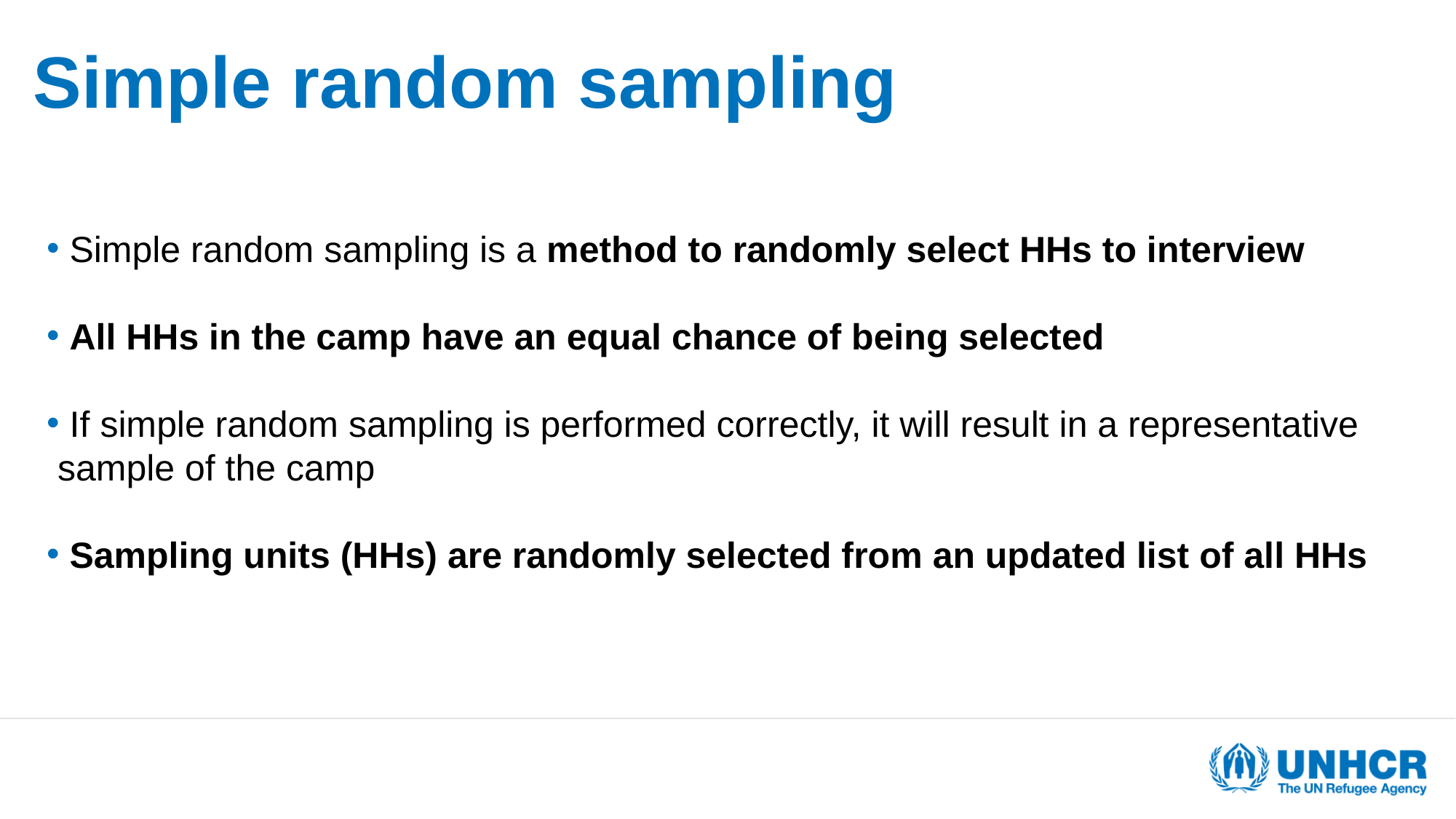

# Simple random sampling
 Simple random sampling is a method to randomly select HHs to interview

 All HHs in the camp have an equal chance of being selected

 If simple random sampling is performed correctly, it will result in a representative sample of the camp

 Sampling units (HHs) are randomly selected from an updated list of all HHs